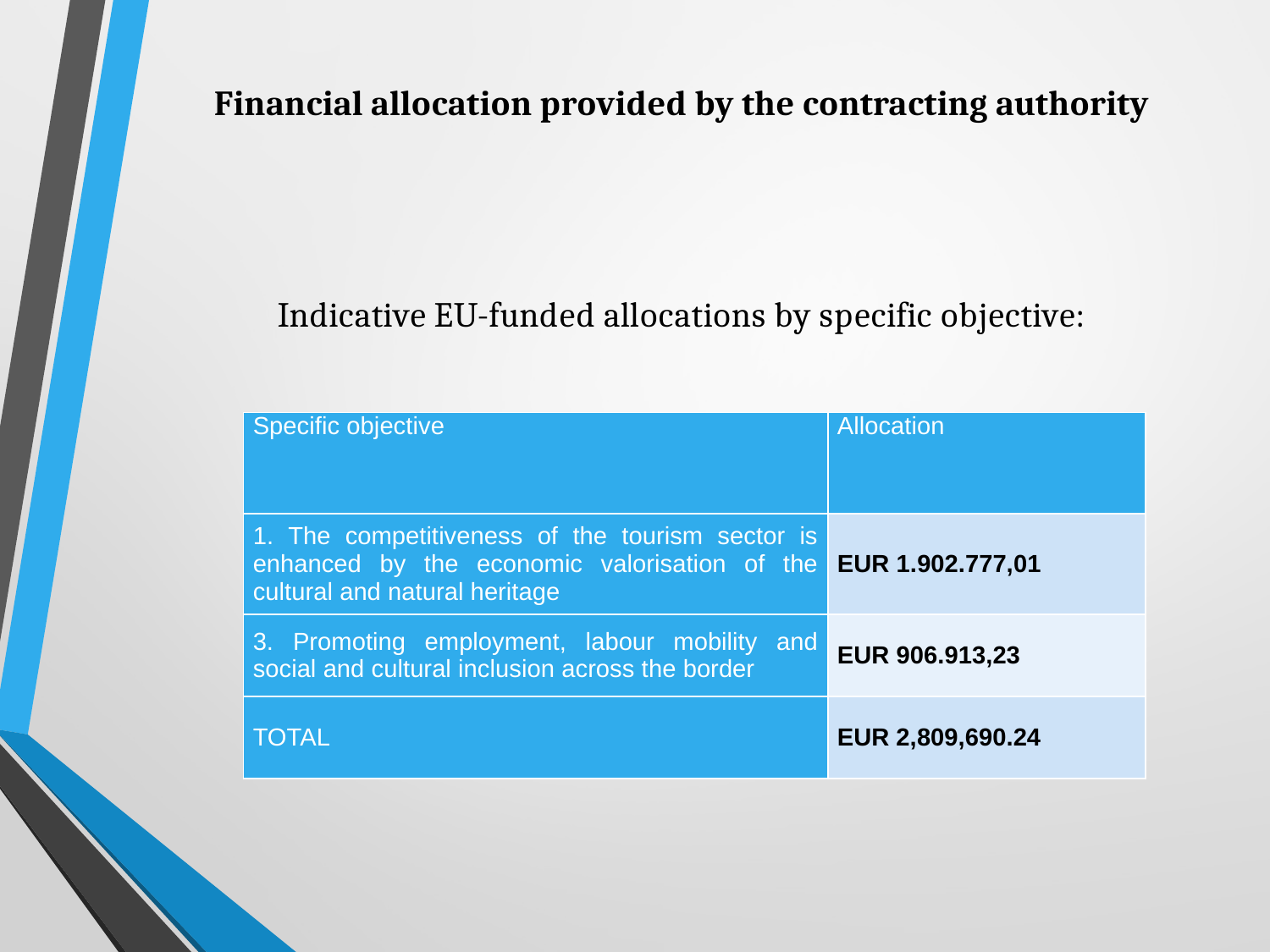

Financial allocation provided by the contracting authority

Indicative EU-funded allocations by specific objective:
| Specific objective | Allocation |
| --- | --- |
| 1. The competitiveness of the tourism sector is enhanced by the economic valorisation of the cultural and natural heritage | EUR 1.902.777,01 |
| 3. Promoting employment, labour mobility and social and cultural inclusion across the border | EUR 906.913,23 |
| TOTAL | EUR 2,809,690.24 |